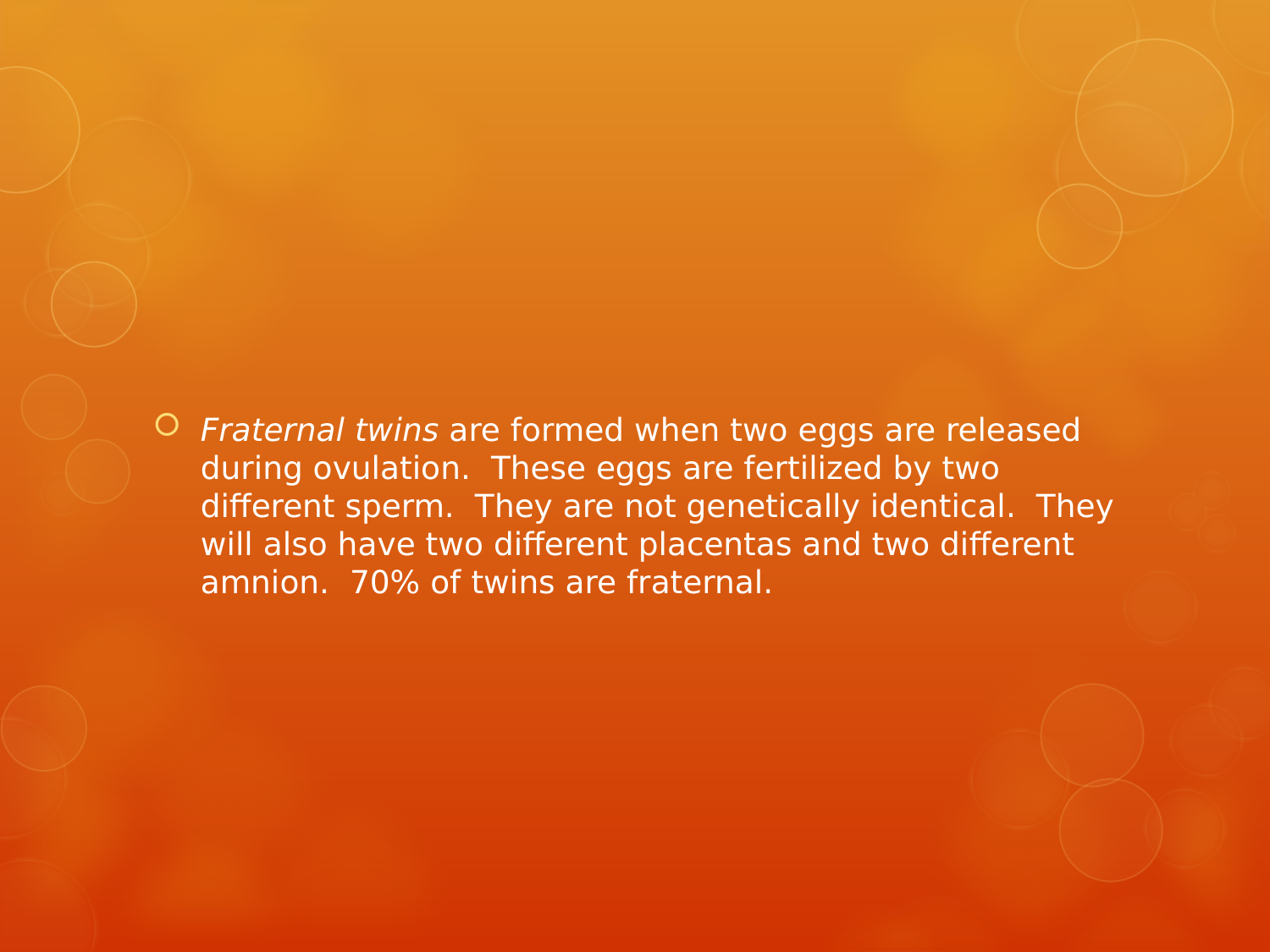

#
Fraternal twins are formed when two eggs are released during ovulation.  These eggs are fertilized by two different sperm.  They are not genetically identical.  They will also have two different placentas and two different amnion.  70% of twins are fraternal.